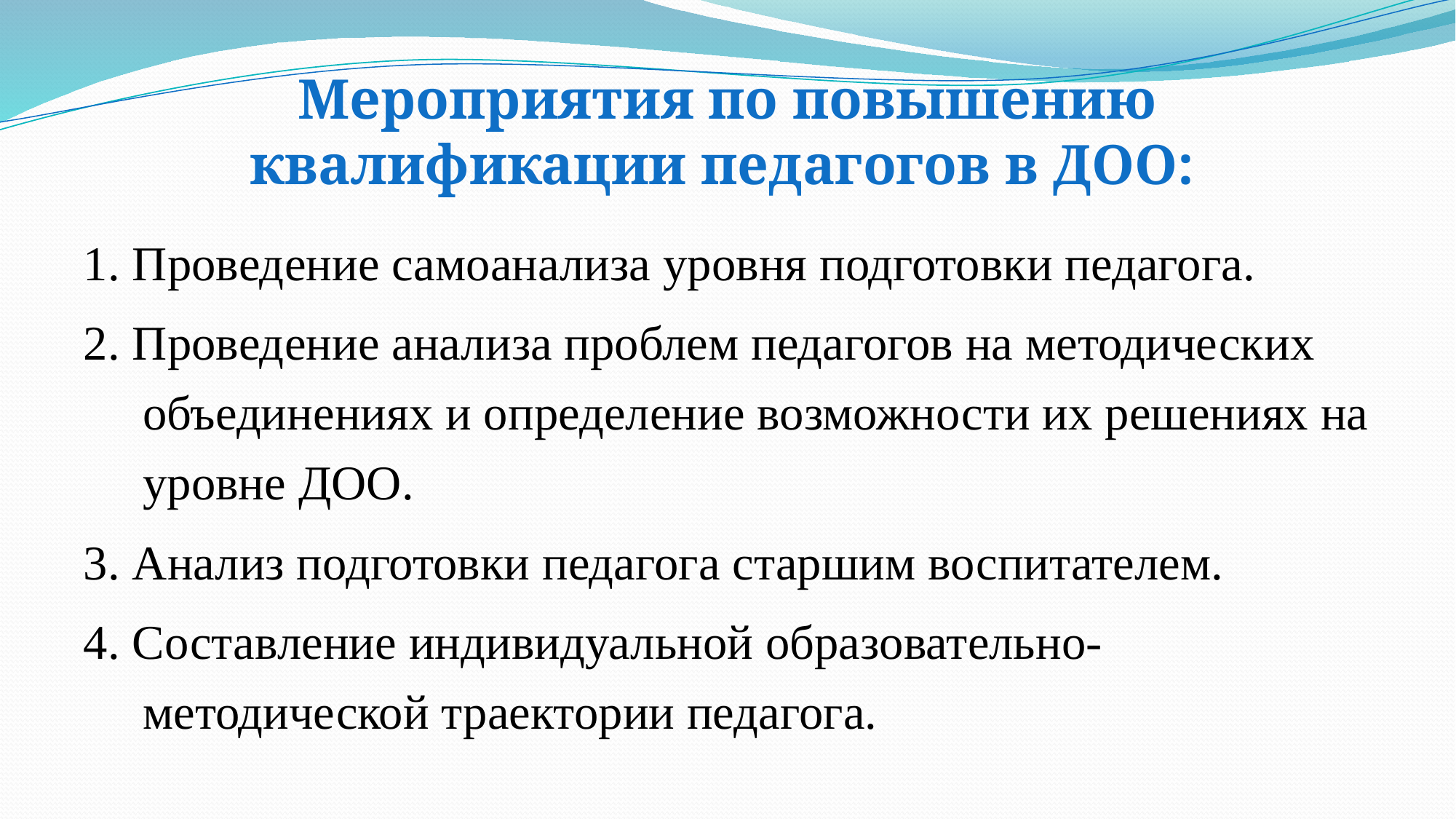

Мероприятия по повышению квалификации педагогов в ДОО:
1. Проведение самоанализа уровня подготовки педагога.
2. Проведение анализа проблем педагогов на методических объединениях и определение возможности их решениях на уровне ДОО.
3. Анализ подготовки педагога старшим воспитателем.
4. Составление индивидуальной образовательно-методической траектории педагога.